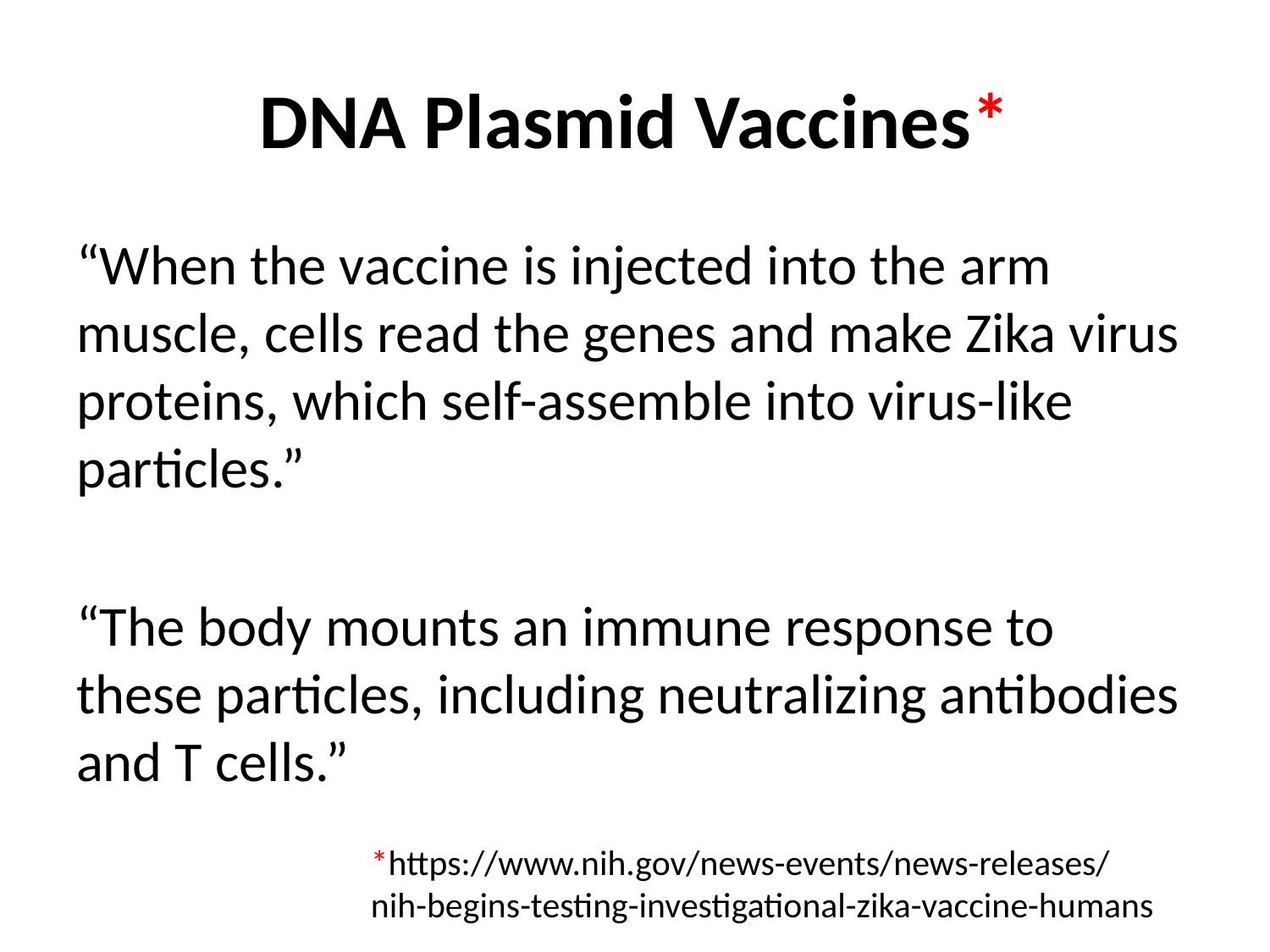

# DNA Plasmid Vaccines*
“When the vaccine is injected into the arm muscle, cells read the genes and make Zika virus proteins, which self-assemble into virus-like particles.”

“The body mounts an immune response to these particles, including neutralizing antibodies and T cells.”
*https://www.nih.gov/news-events/news-releases/
nih-begins-testing-investigational-zika-vaccine-humans